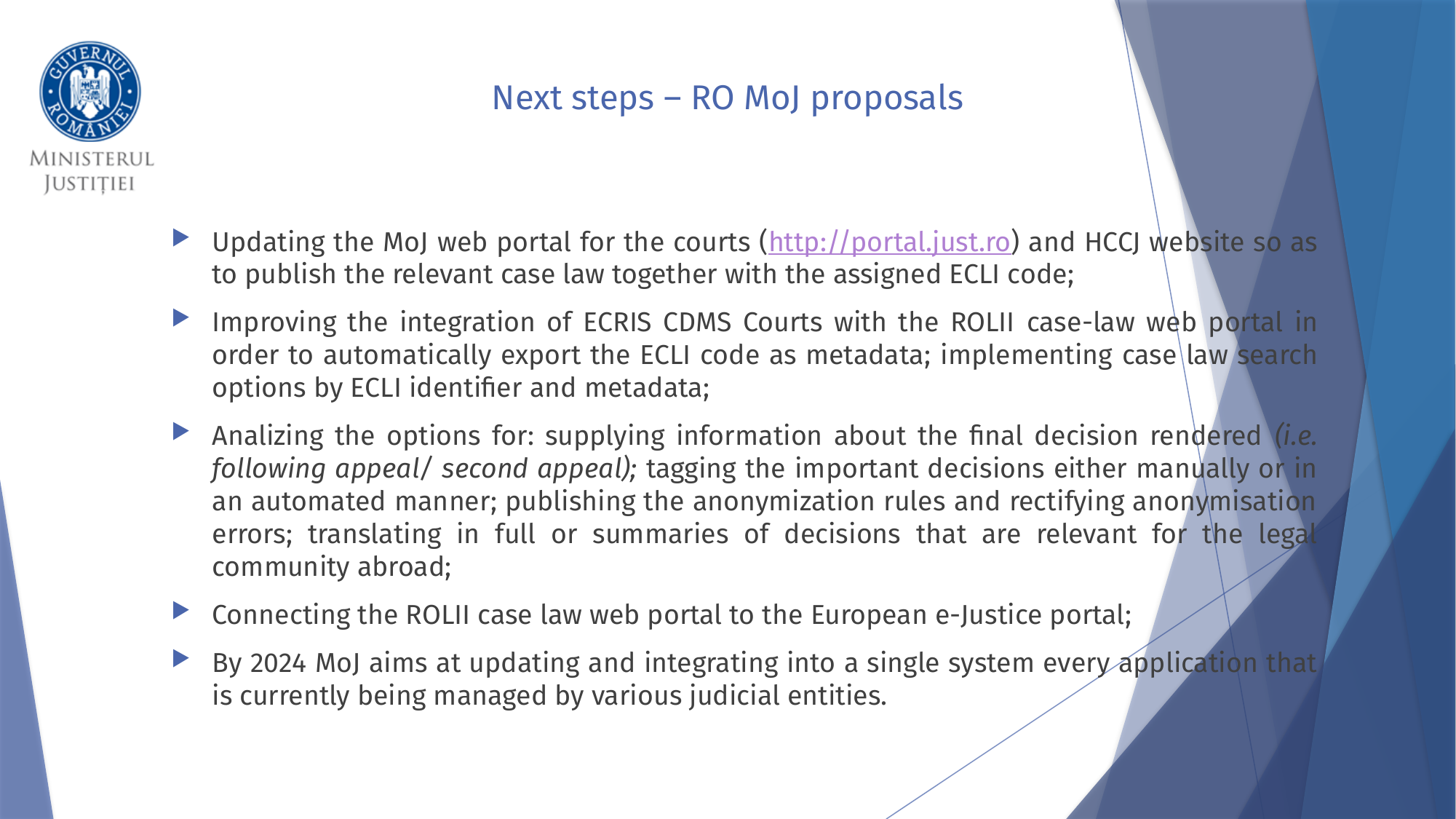

# Next steps – RO MoJ proposals

Updating the MoJ web portal for the courts (http://portal.just.ro) and HCCJ website so as to publish the relevant case law together with the assigned ECLI code;
Improving the integration of ECRIS CDMS Courts with the ROLII case-law web portal in order to automatically export the ECLI code as metadata; implementing case law search options by ECLI identifier and metadata;
Analizing the options for: supplying information about the final decision rendered (i.e. following appeal/ second appeal); tagging the important decisions either manually or in an automated manner; publishing the anonymization rules and rectifying anonymisation errors; translating in full or summaries of decisions that are relevant for the legal community abroad;
Connecting the ROLII case law web portal to the European e-Justice portal;
By 2024 MoJ aims at updating and integrating into a single system every application that is currently being managed by various judicial entities.